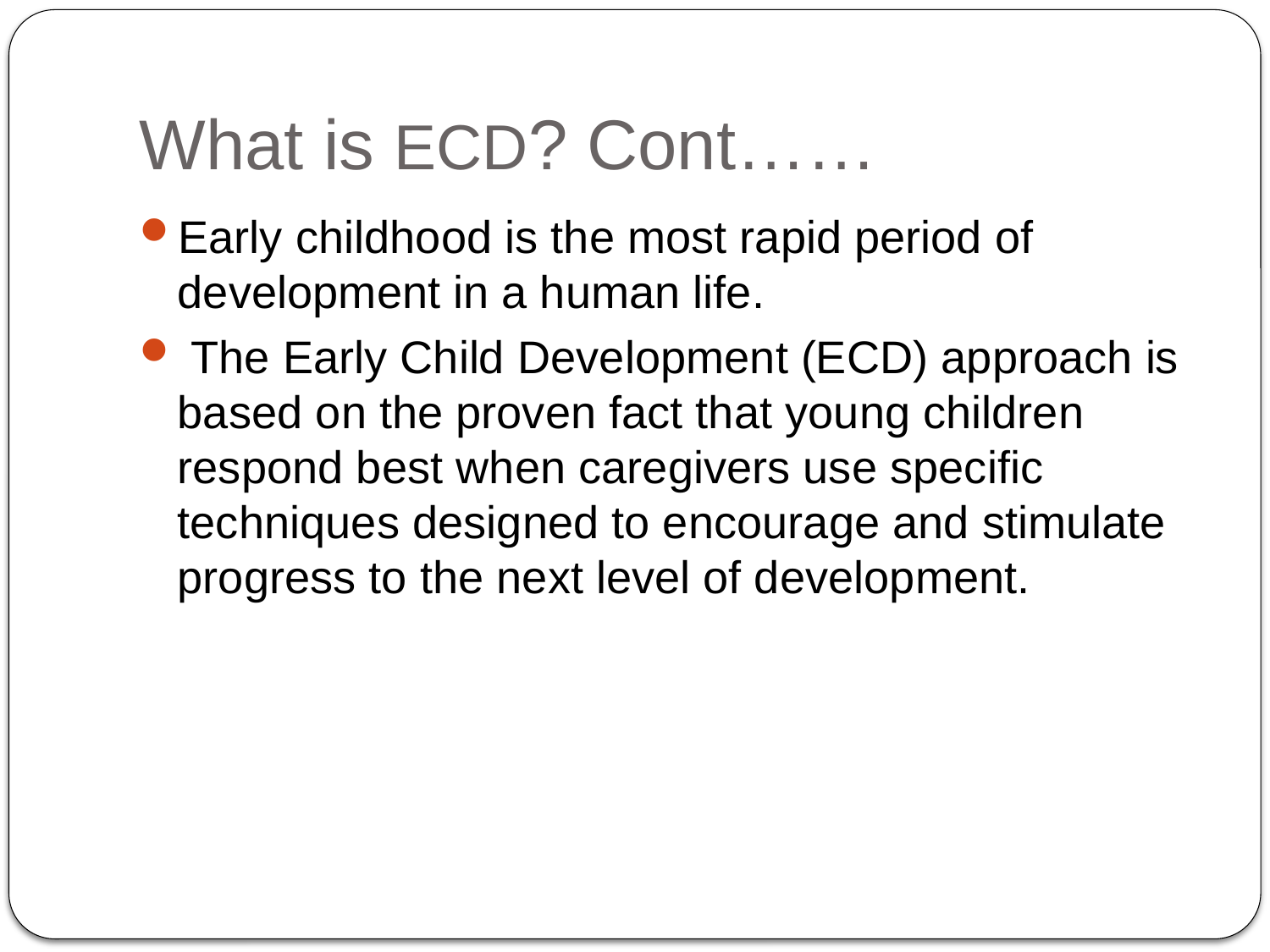

# What is ECD? Cont……
Early childhood is the most rapid period of development in a human life.
 The Early Child Development (ECD) approach is based on the proven fact that young children respond best when caregivers use specific techniques designed to encourage and stimulate progress to the next level of development.